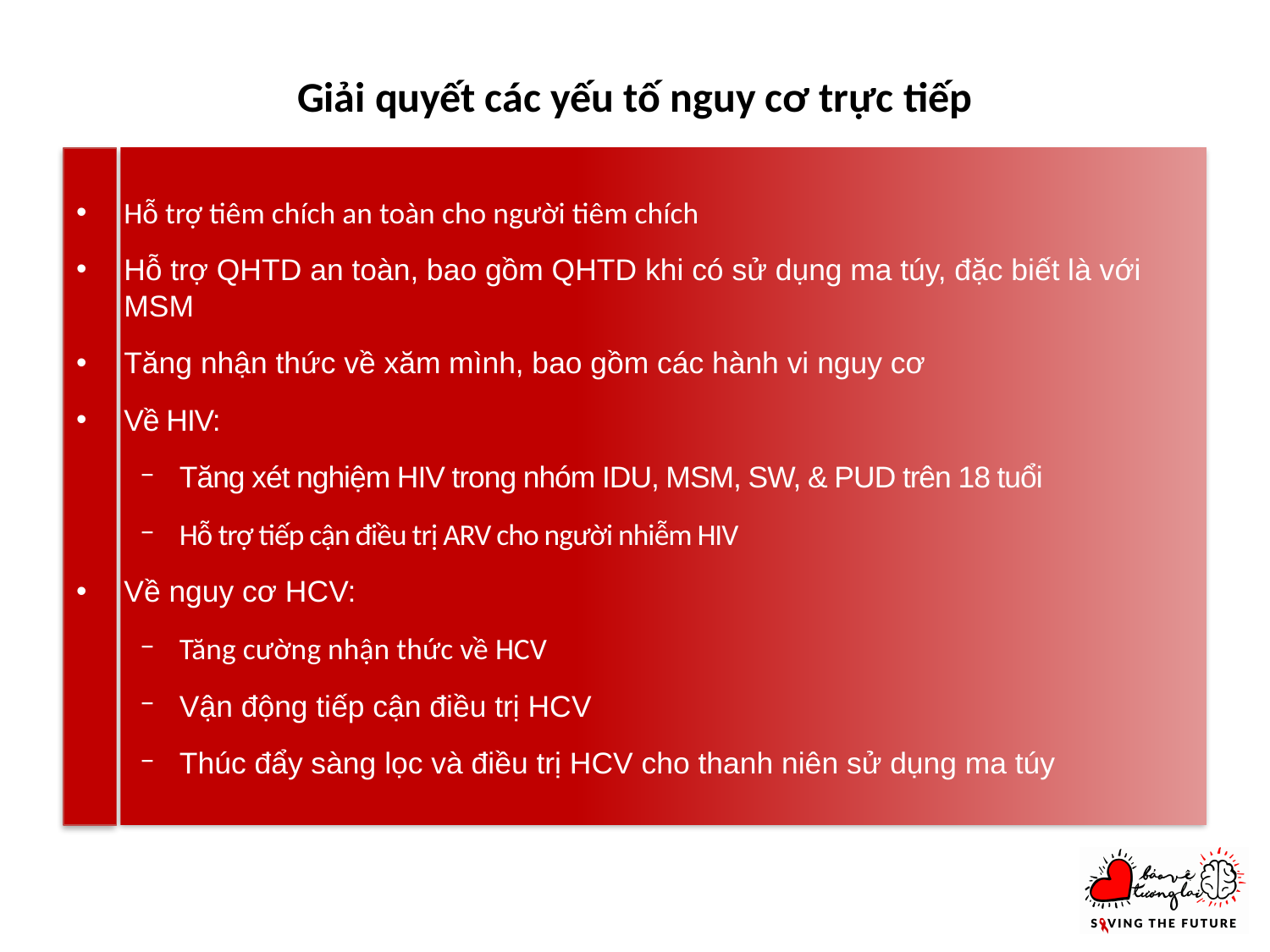

# Giải quyết các yếu tố nguy cơ trực tiếp

Hỗ trợ tiêm chích an toàn cho người tiêm chích
Hỗ trợ QHTD an toàn, bao gồm QHTD khi có sử dụng ma túy, đặc biết là với MSM
Tăng nhận thức về xăm mình, bao gồm các hành vi nguy cơ
Về HIV:
Tăng xét nghiệm HIV trong nhóm IDU, MSM, SW, & PUD trên 18 tuổi
Hỗ trợ tiếp cận điều trị ARV cho người nhiễm HIV
Về nguy cơ HCV:
Tăng cường nhận thức về HCV
Vận động tiếp cận điều trị HCV
Thúc đẩy sàng lọc và điều trị HCV cho thanh niên sử dụng ma túy
21